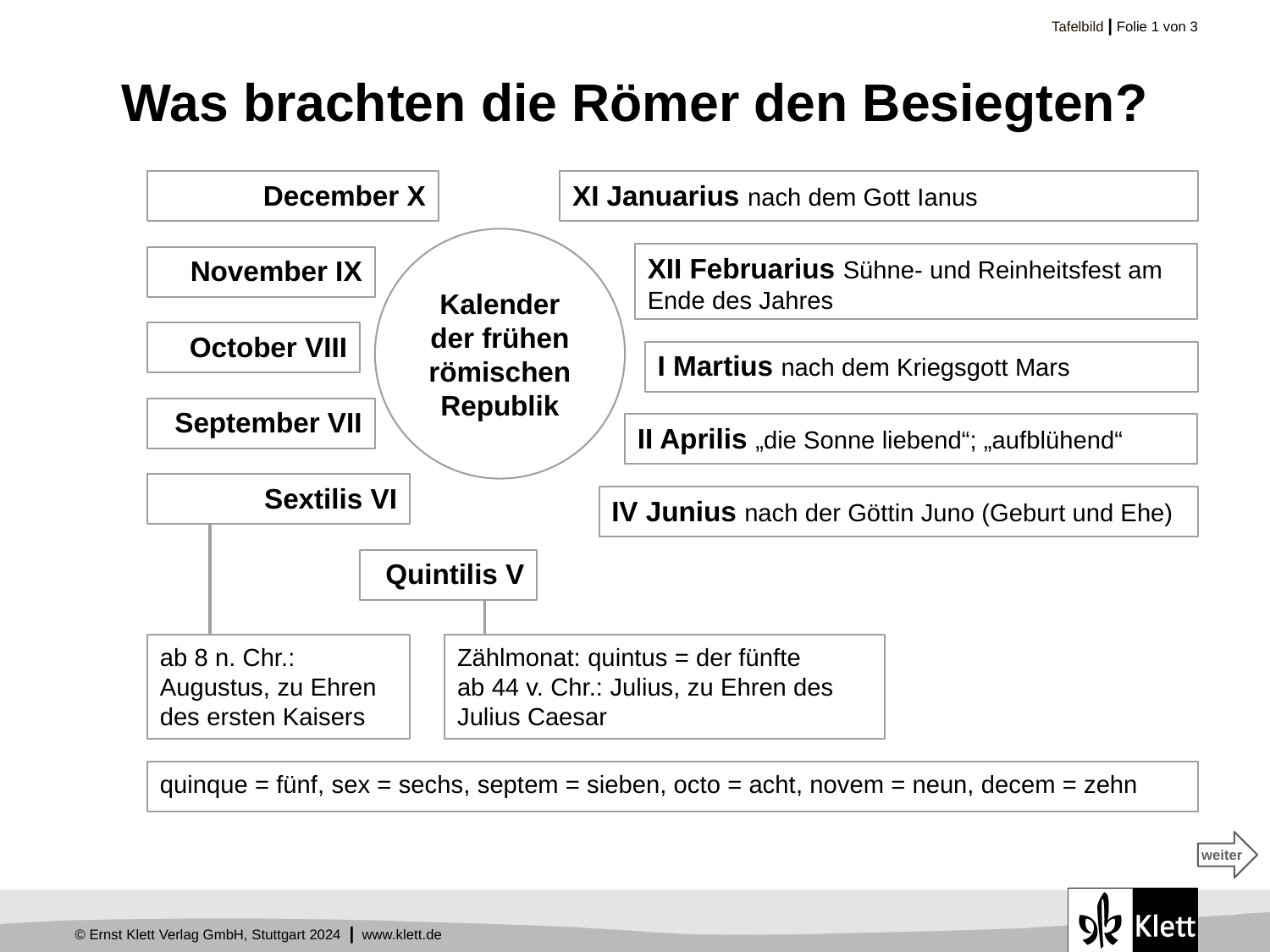

# Was brachten die Römer den Besiegten?
December X
XI Januarius nach dem Gott Ianus
Kalender der frühen römischen Republik
XII Februarius Sühne- und Reinheitsfest am Ende des Jahres
November IX
October VIII
I Martius nach dem Kriegsgott Mars
September VII
II Aprilis „die Sonne liebend“; „aufblühend“
Sextilis VI
IV Junius nach der Göttin Juno (Geburt und Ehe)
Quintilis V
ab 8 n. Chr.: Augustus, zu Ehren des ersten Kaisers
Zählmonat: quintus = der fünfte
ab 44 v. Chr.: Julius, zu Ehren des Julius Caesar
quinque = fünf, sex = sechs, septem = sieben, octo = acht, novem = neun, decem = zehn
weiter